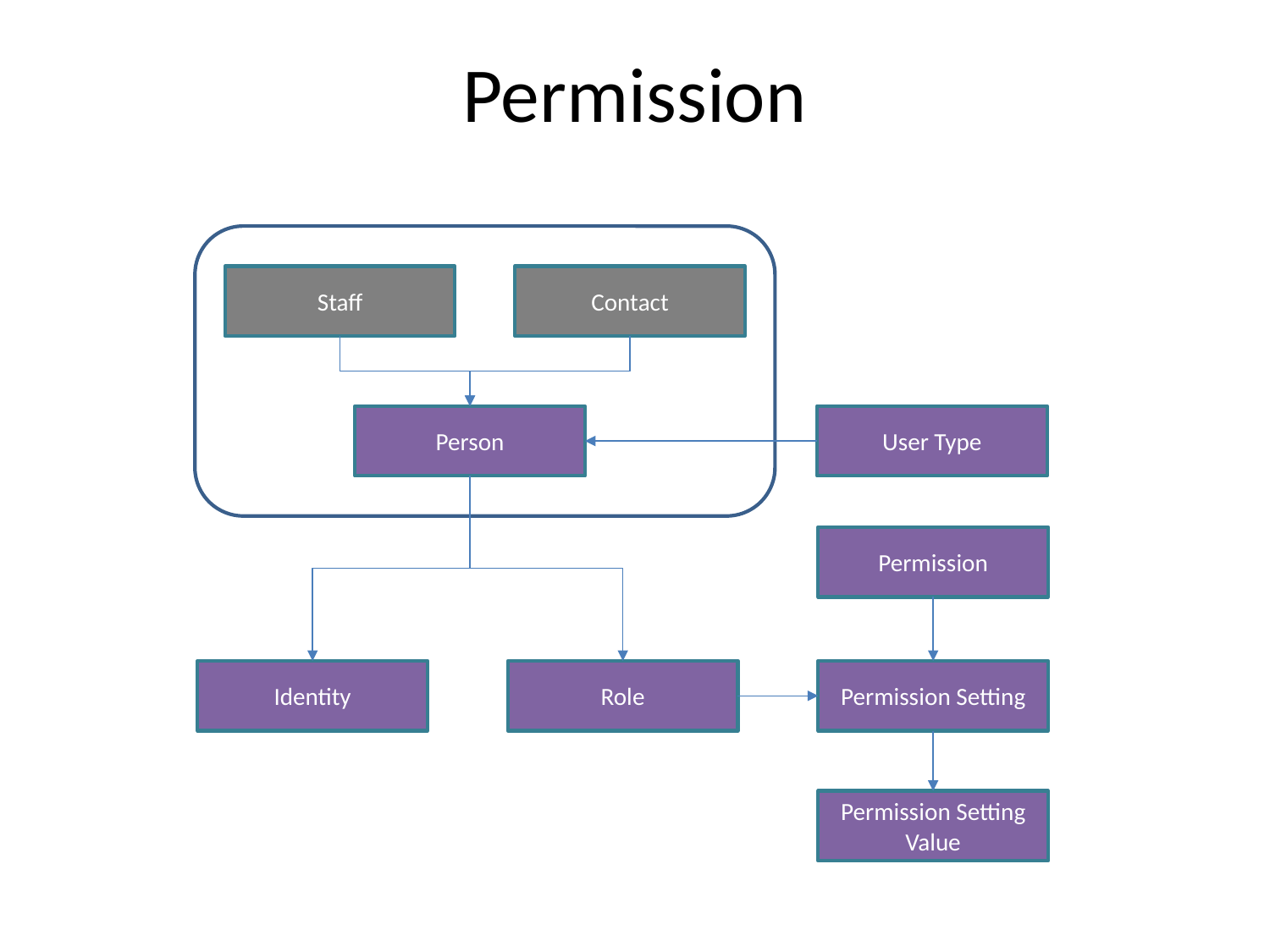

# Permission

Staff
Contact
Person
User Type
Permission
Identity
Role
Permission Setting
Permission Setting Value